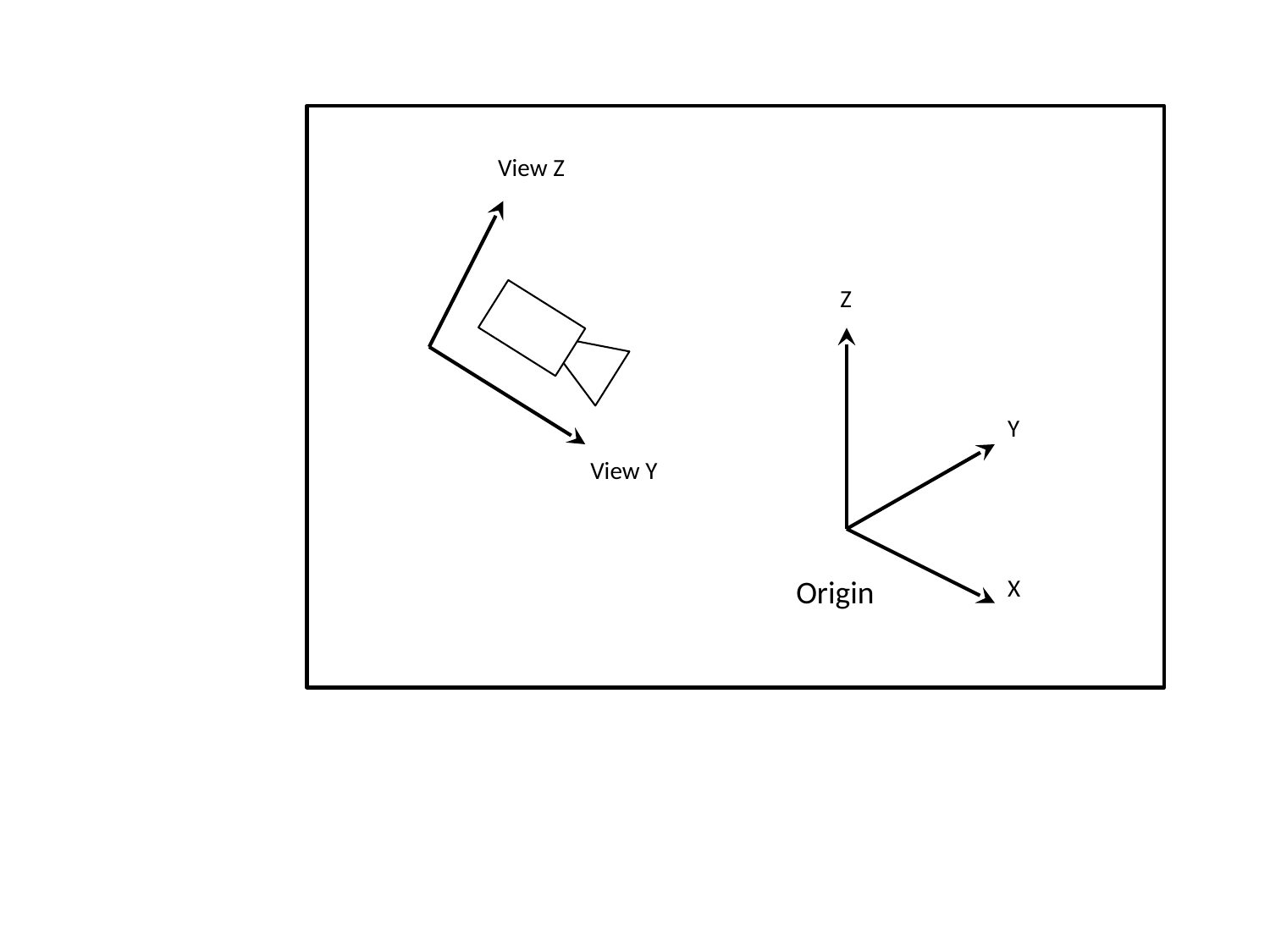

View Z
Z

Y
View Y
Origin
X